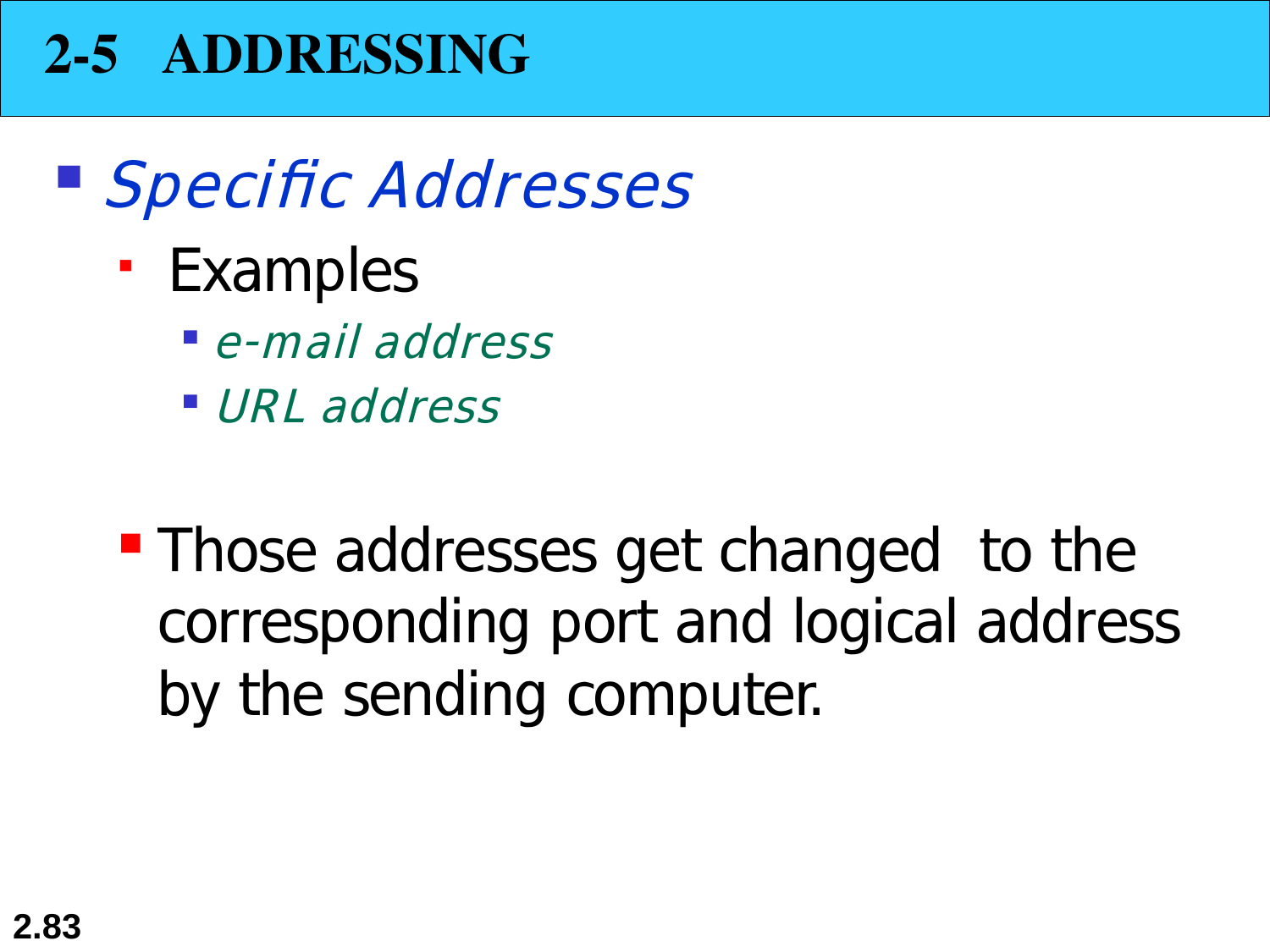

2-5   ADDRESSING
# Specific Addresses
 Examples
e-mail address
URL address

Those addresses get changed  to the corresponding port and logical address by the sending computer.

2.83